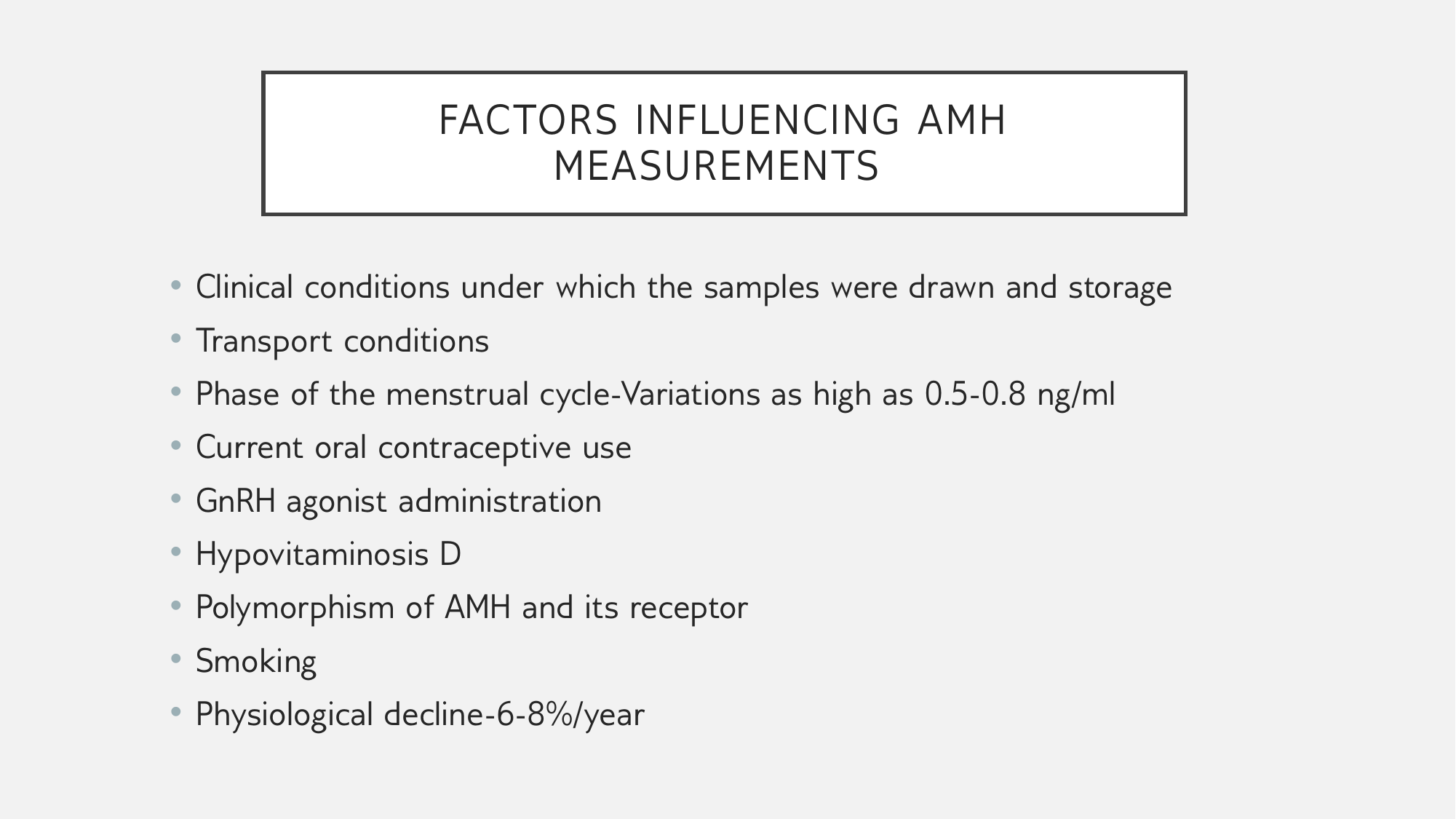

# Factors influencing amh measurements
Clinical conditions under which the samples were drawn and storage
Transport conditions
Phase of the menstrual cycle-Variations as high as 0.5-0.8 ng/ml
Current oral contraceptive use
GnRH agonist administration
Hypovitaminosis D
Polymorphism of AMH and its receptor
Smoking
Physiological decline-6-8%/year